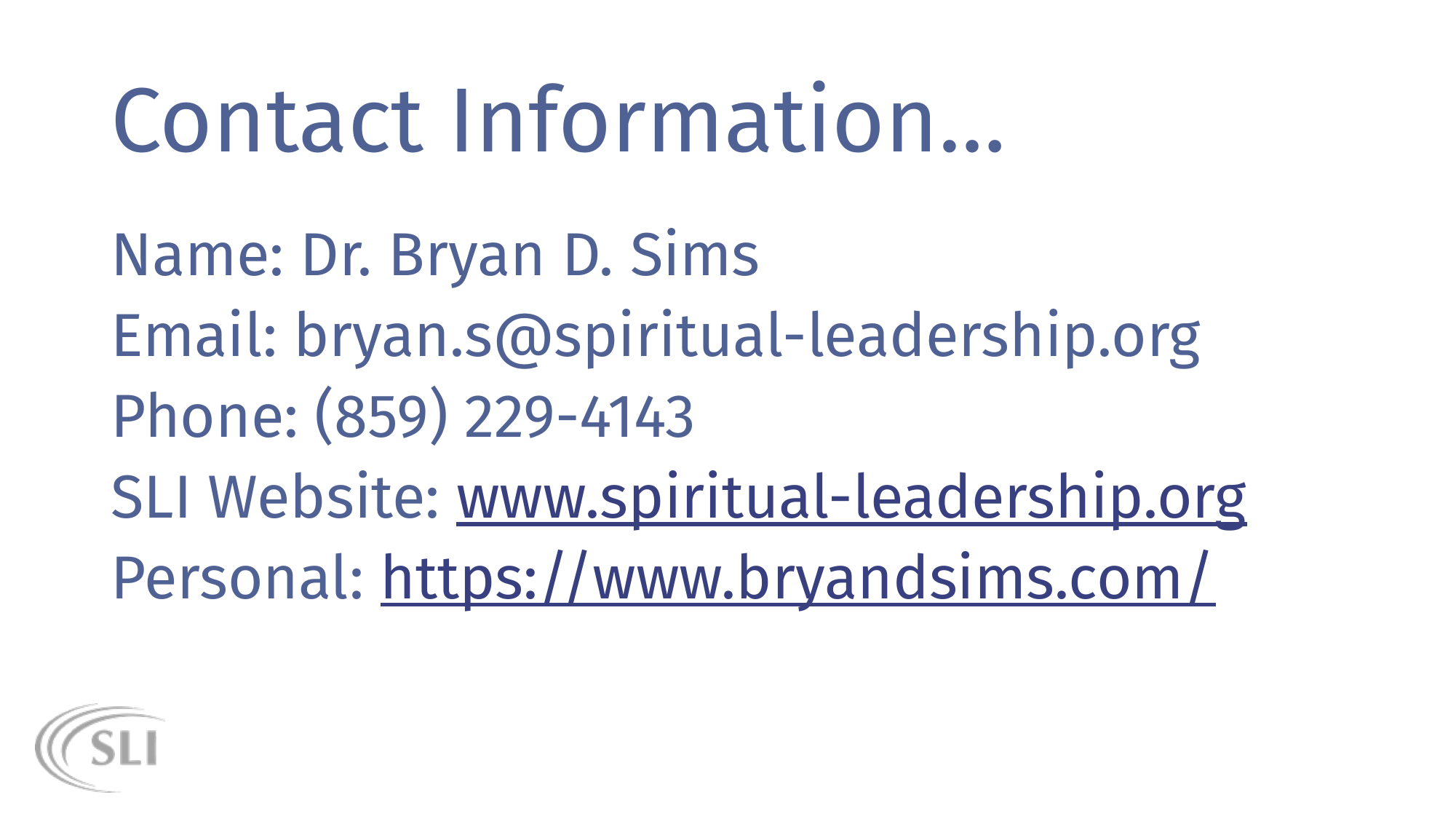

# Contact Information…
Name: Dr. Bryan D. Sims
Email: bryan.s@spiritual-leadership.org
Phone: (859) 229-4143
SLI Website: www.spiritual-leadership.org
Personal: https://www.bryandsims.com/